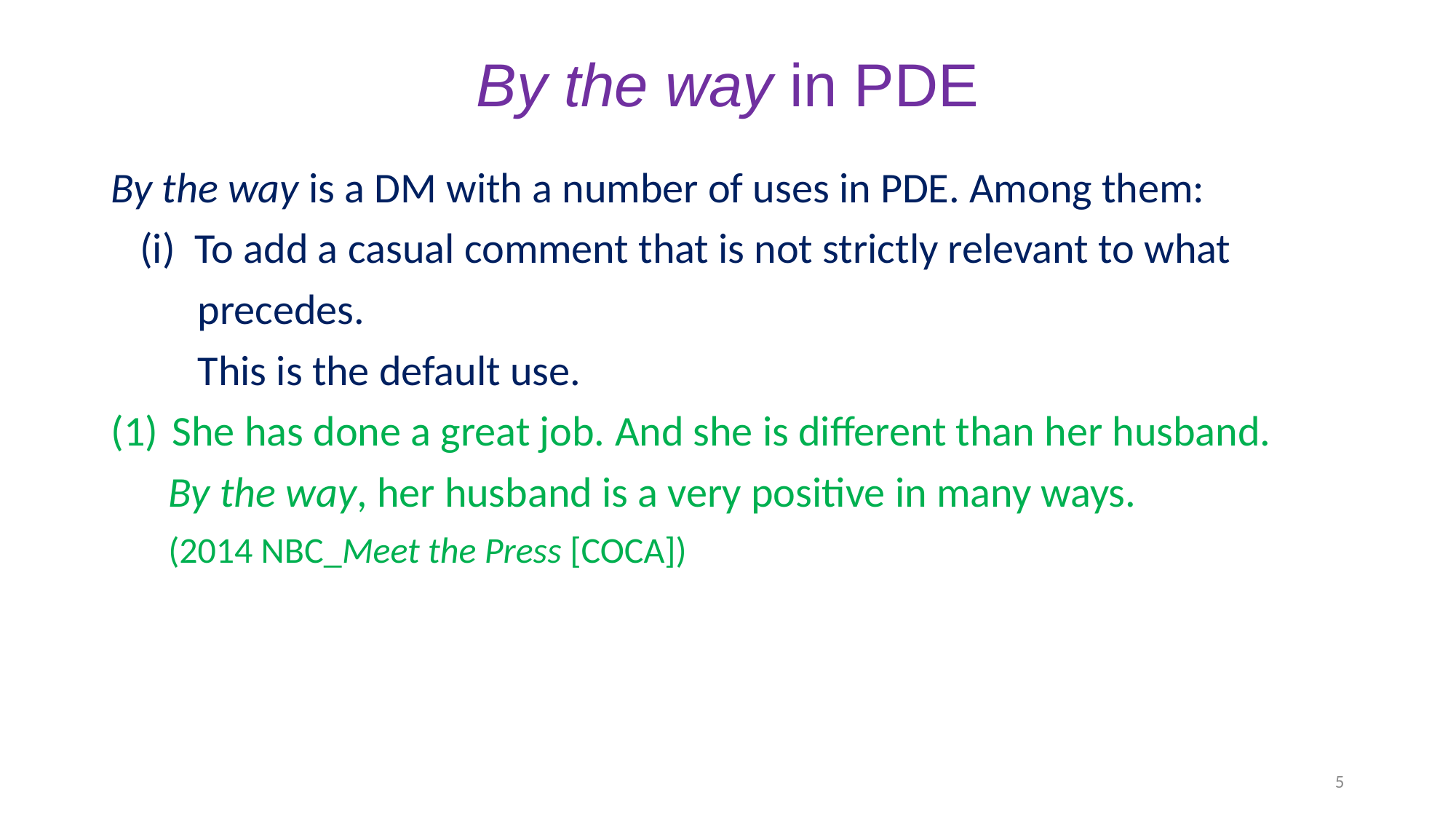

# By the way in PDE
By the way is a DM with a number of uses in PDE. Among them:
   (i)  To add a casual comment that is not strictly relevant to what
         precedes.
         This is the default use.
She has done a great job. And she is different than her husband.
      By the way, her husband is a very positive in many ways.
       (2014 NBC_Meet the Press [COCA])

5